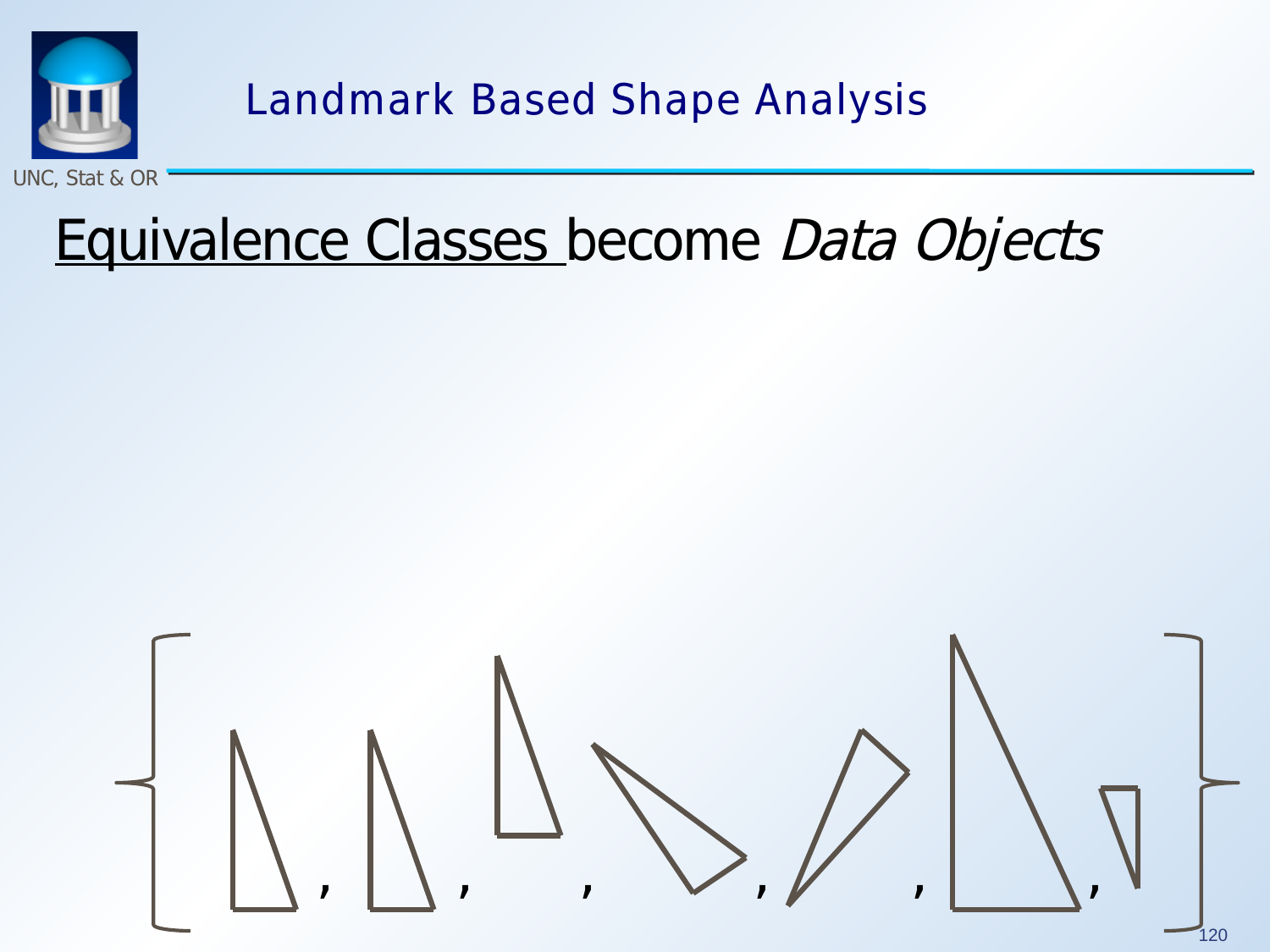

# Landmark Based Shape Analysis
Equivalence Classes become Data Objects

               ,       ,      ,         ,        ,         ,